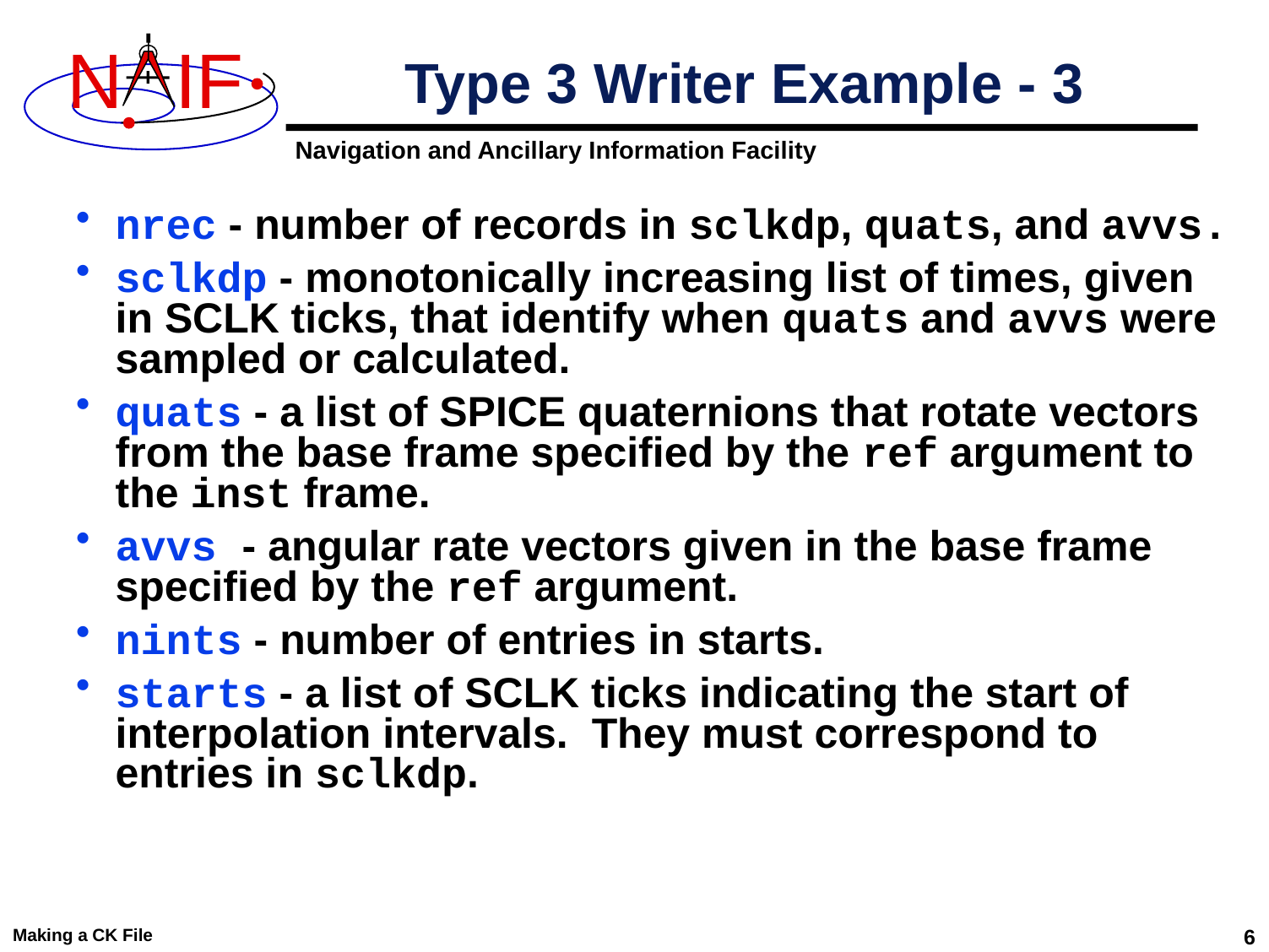

# Type 3 Writer Example - 3
nrec - number of records in sclkdp, quats, and avvs.
sclkdp - monotonically increasing list of times, given in SCLK ticks, that identify when quats and avvs were sampled or calculated.
quats - a list of SPICE quaternions that rotate vectors from the base frame specified by the ref argument to the inst frame.
avvs - angular rate vectors given in the base frame specified by the ref argument.
nints - number of entries in starts.
starts - a list of SCLK ticks indicating the start of interpolation intervals.  They must correspond to entries in sclkdp.
Making a CK File
6